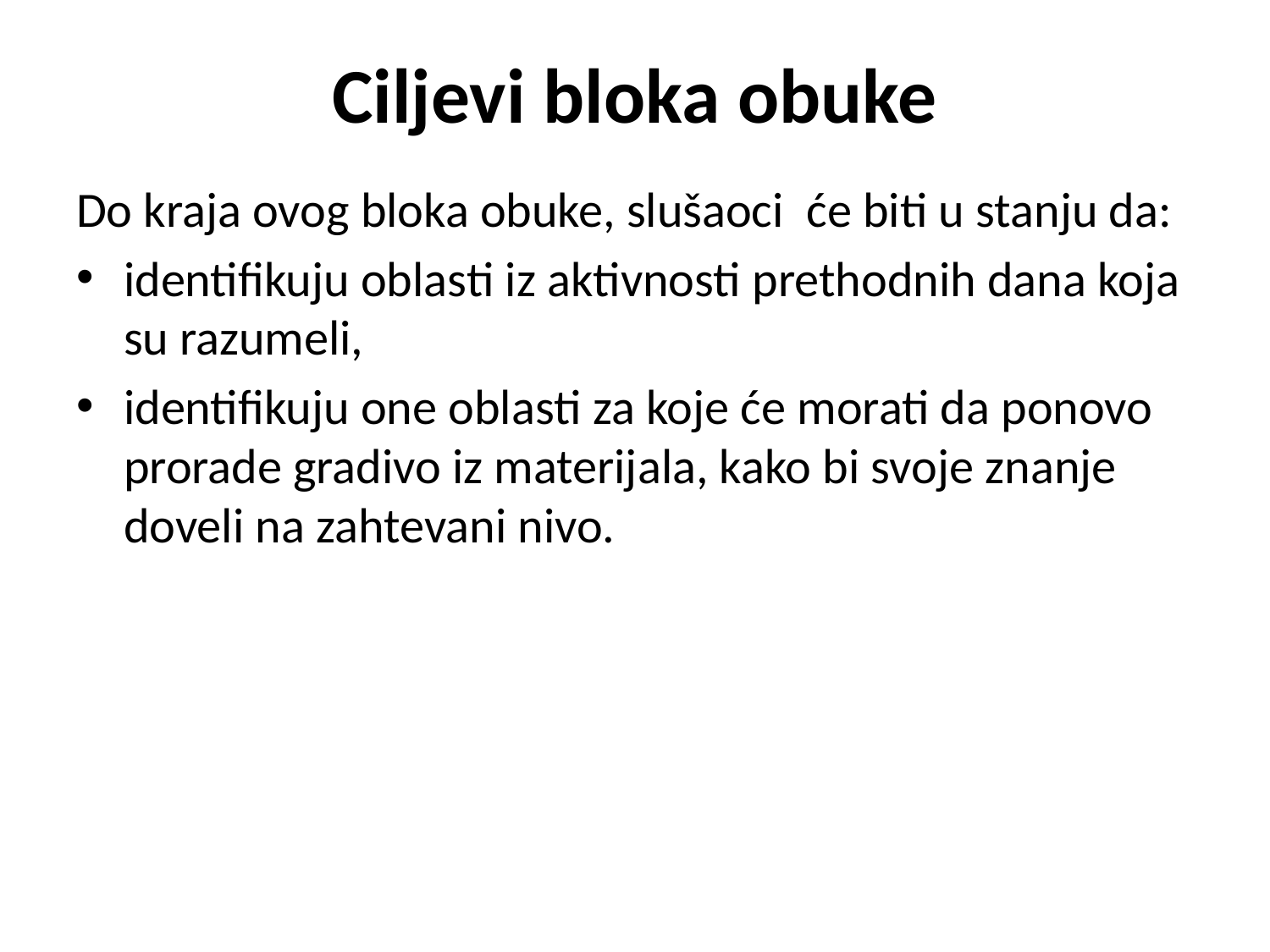

# Ciljevi bloka obuke
Do kraja ovog bloka obuke, slušaoci  će biti u stanju da:
identifikuju oblasti iz aktivnosti prethodnih dana koja su razumeli,
identifikuju one oblasti za koje će morati da ponovo  prorade gradivo iz materijala, kako bi svoje znanje doveli na zahtevani nivo.